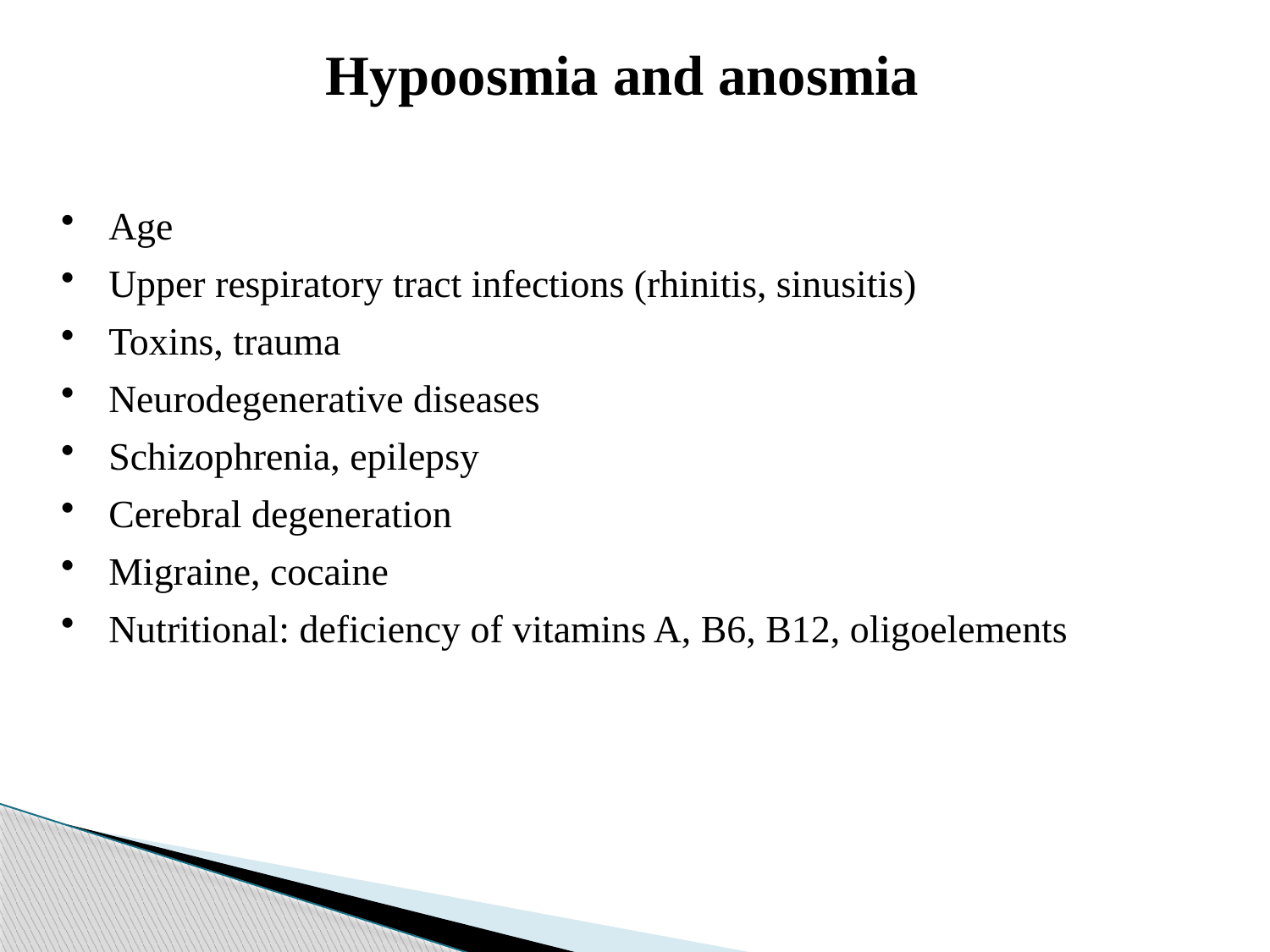

# Hypoosmia and anosmia
Age
Upper respiratory tract infections (rhinitis, sinusitis)
Toxins, trauma
Neurodegenerative diseases
Schizophrenia, epilepsy
Cerebral degeneration
Migraine, cocaine
Nutritional: deficiency of vitamins A, B6, B12, oligoelements